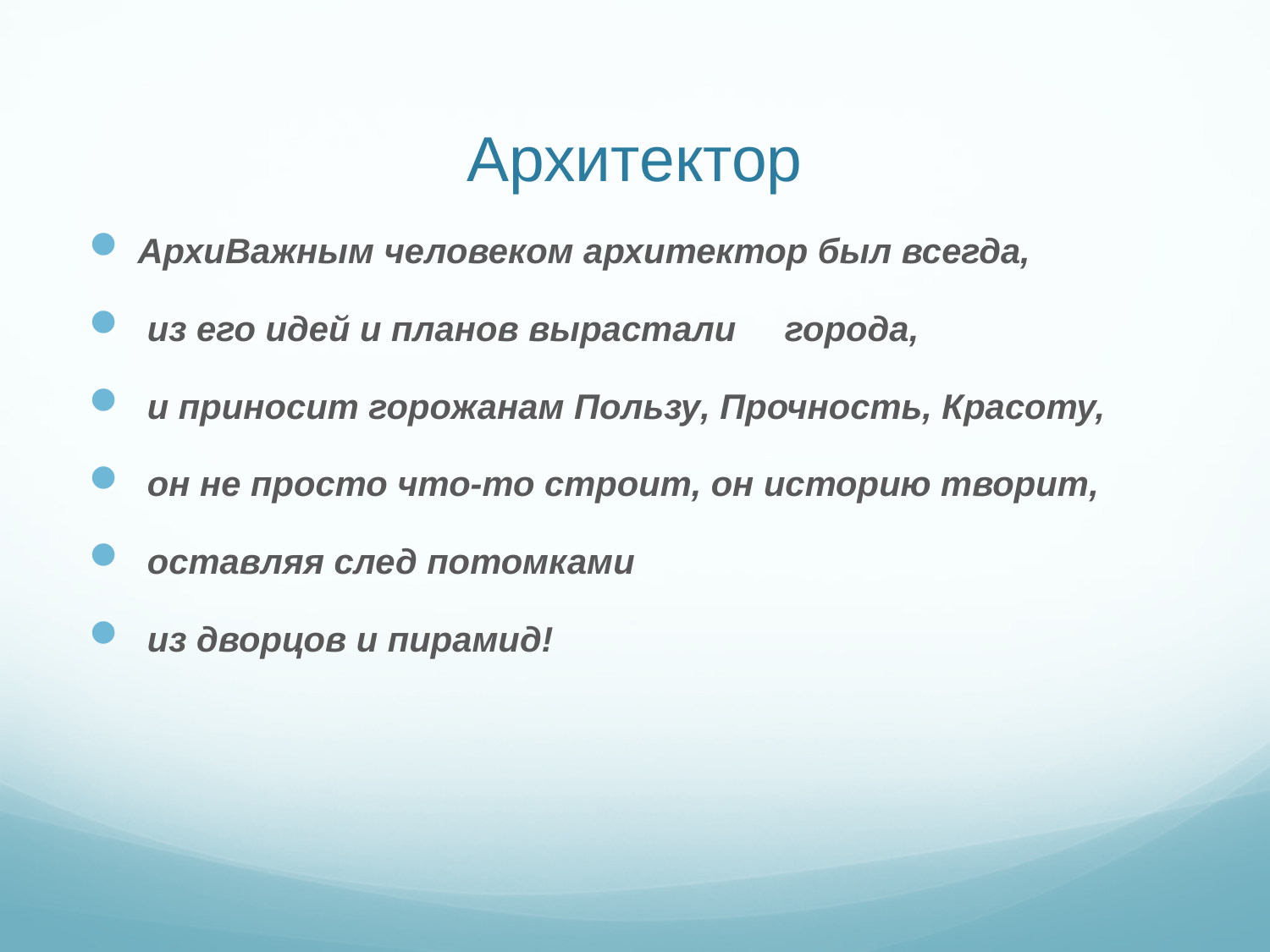

# Архитектор
АрхиВажным человеком архитектор был всегда,
 из его идей и планов вырастали     города,
 и приносит горожанам Пользу, Прочность, Красоту,
 он не просто что-то строит, он историю творит,
 оставляя след потомками
 из дворцов и пирамид!